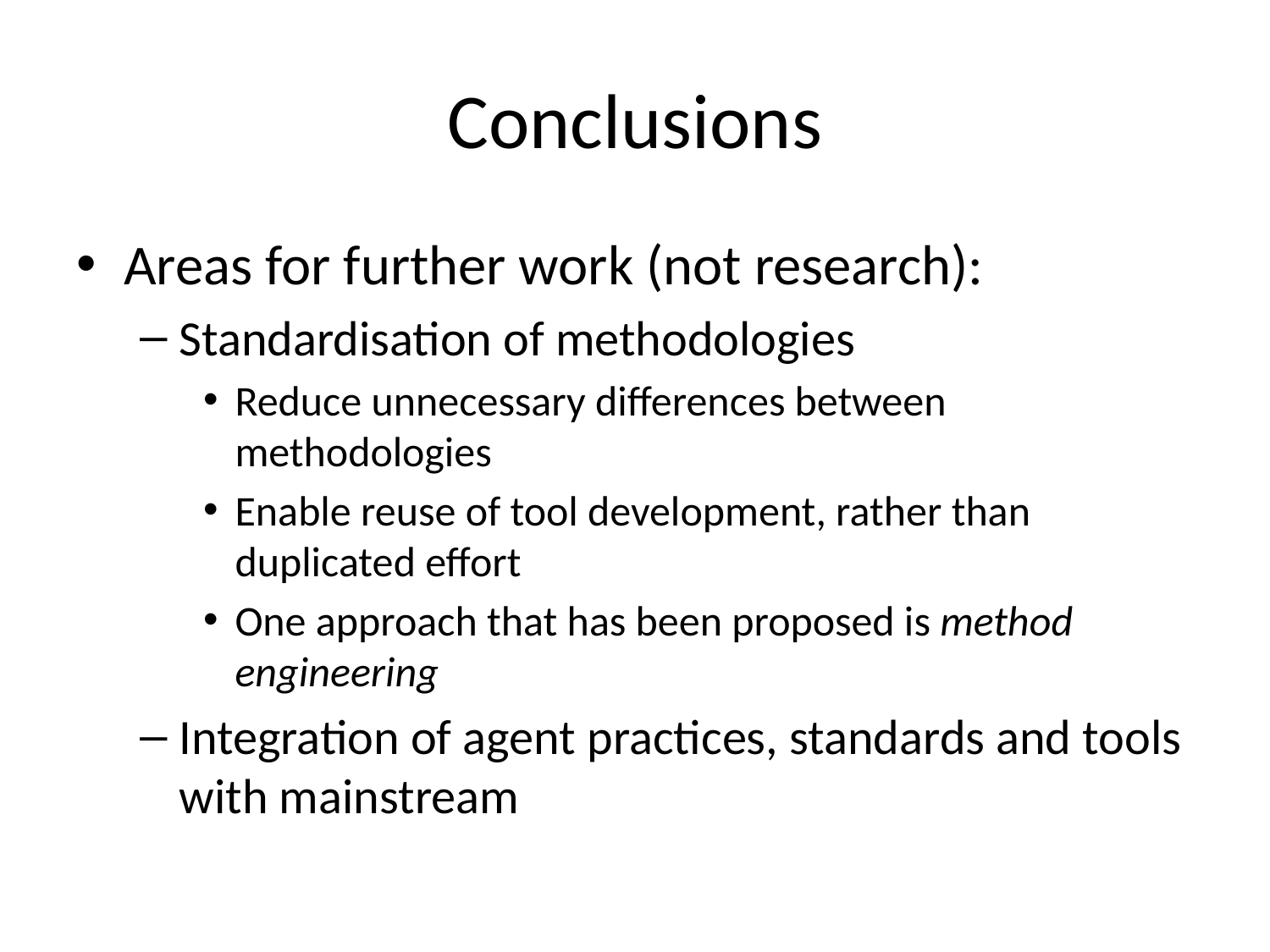

# Conclusions
Areas for further work (not research):
Standardisation of methodologies
Reduce unnecessary differences between methodologies
Enable reuse of tool development, rather than duplicated effort
One approach that has been proposed is method engineering
Integration of agent practices, standards and tools with mainstream